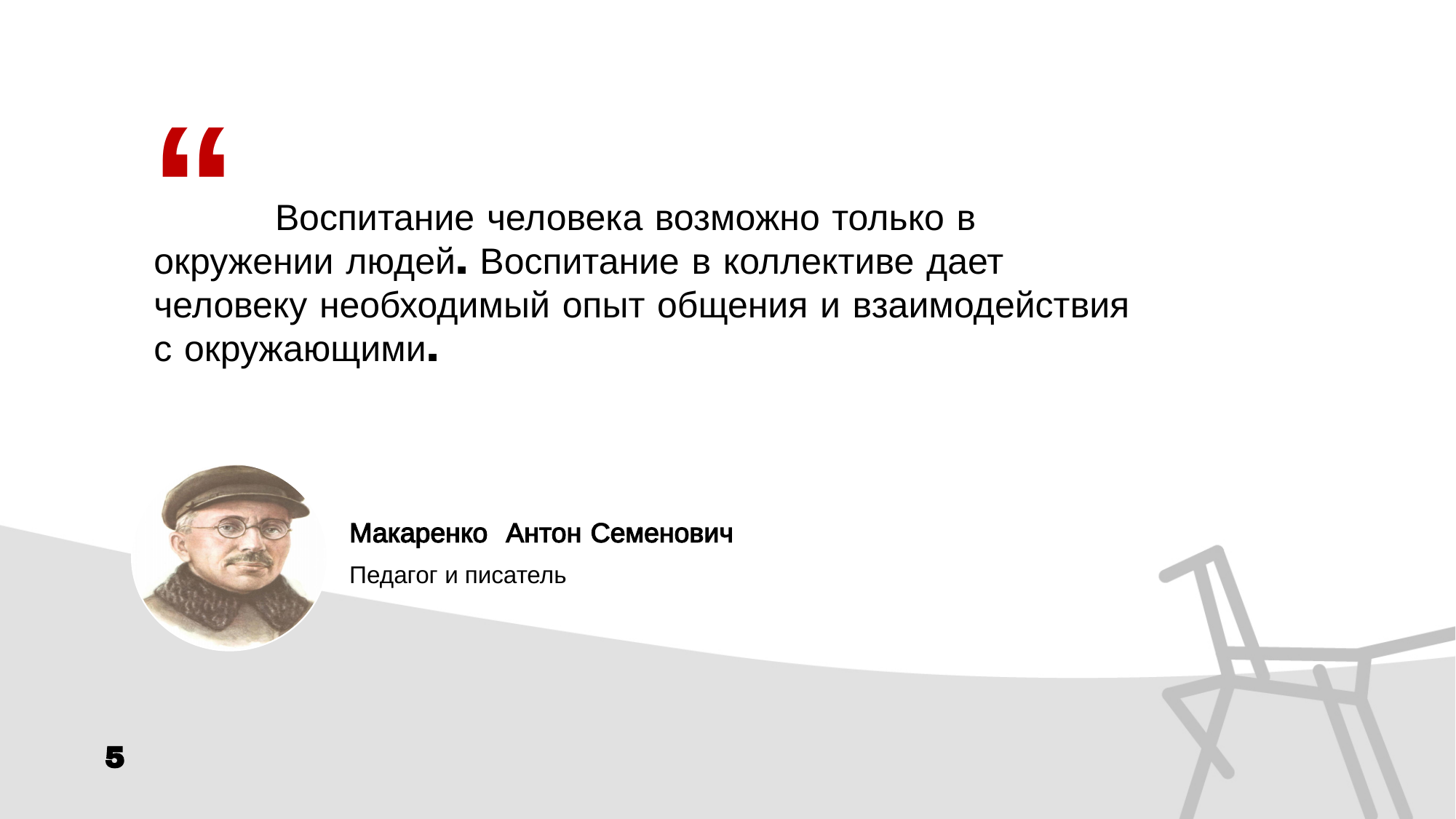

“
 	 Воспитание человека возможно только в окружении людей. Воспитание в коллективе дает человеку необходимый опыт общения и взаимодействия с окружающими.

Макаренко  Антон Семенович
Педагог и писатель
5